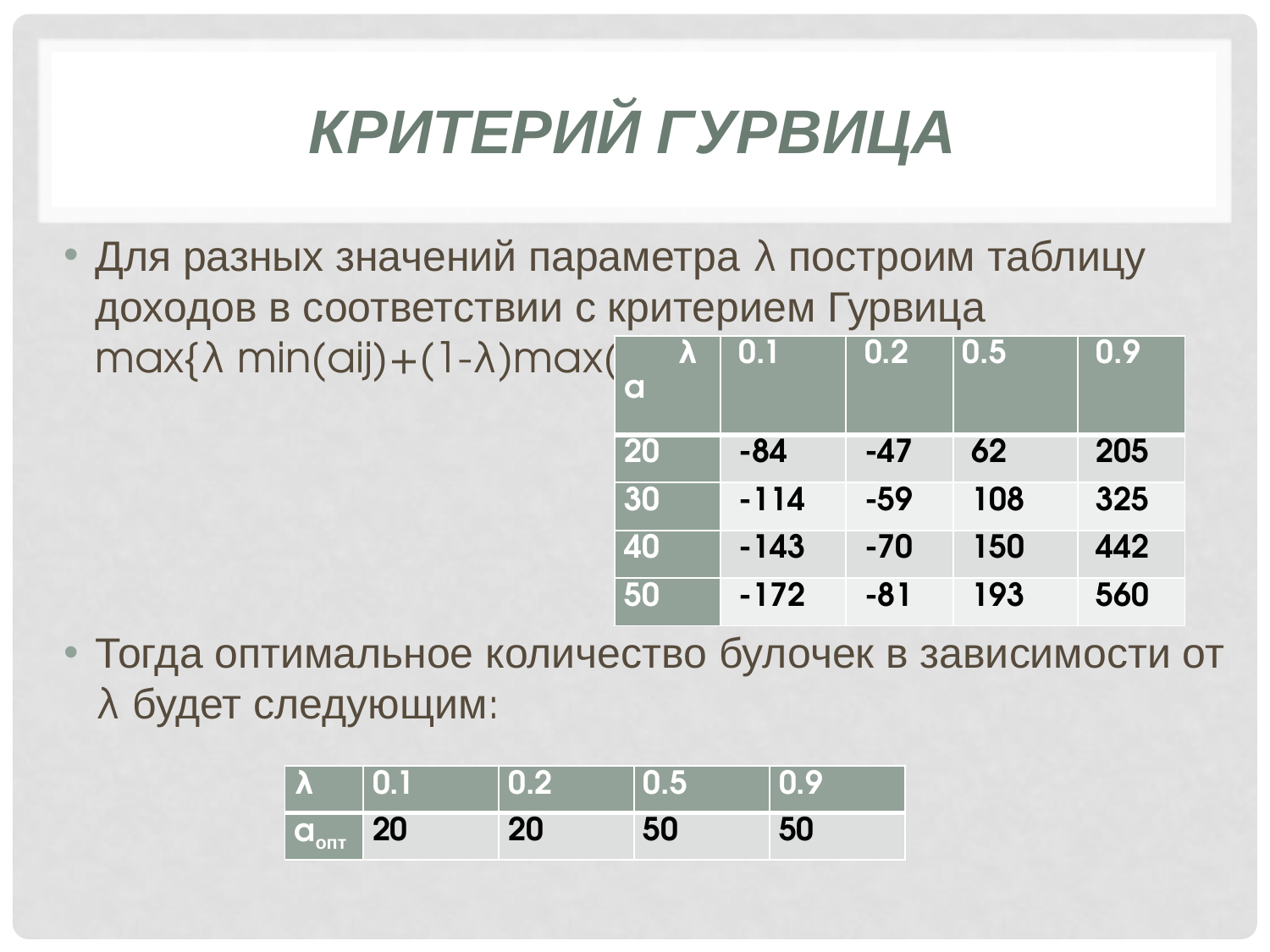

# Критерий Гурвица
Для разных значений параметра λ построим таблицу доходов в соответствии с критерием Гурвица
max{λ min(aij)+(1-λ)max(aij)}

Тогда оптимальное количество булочек в зависимости от λ будет следующим:

| λ a | 0.1 | 0.2 | 0.5 | 0.9 |
| --- | --- | --- | --- | --- |
| 20 | -84 | -47 | 62 | 205 |
| 30 | -114 | -59 | 108 | 325 |
| 40 | -143 | -70 | 150 | 442 |
| 50 | -172 | -81 | 193 | 560 |
| λ | 0.1 | 0.2 | 0.5 | 0.9 |
| --- | --- | --- | --- | --- |
| aопт | 20 | 20 | 50 | 50 |